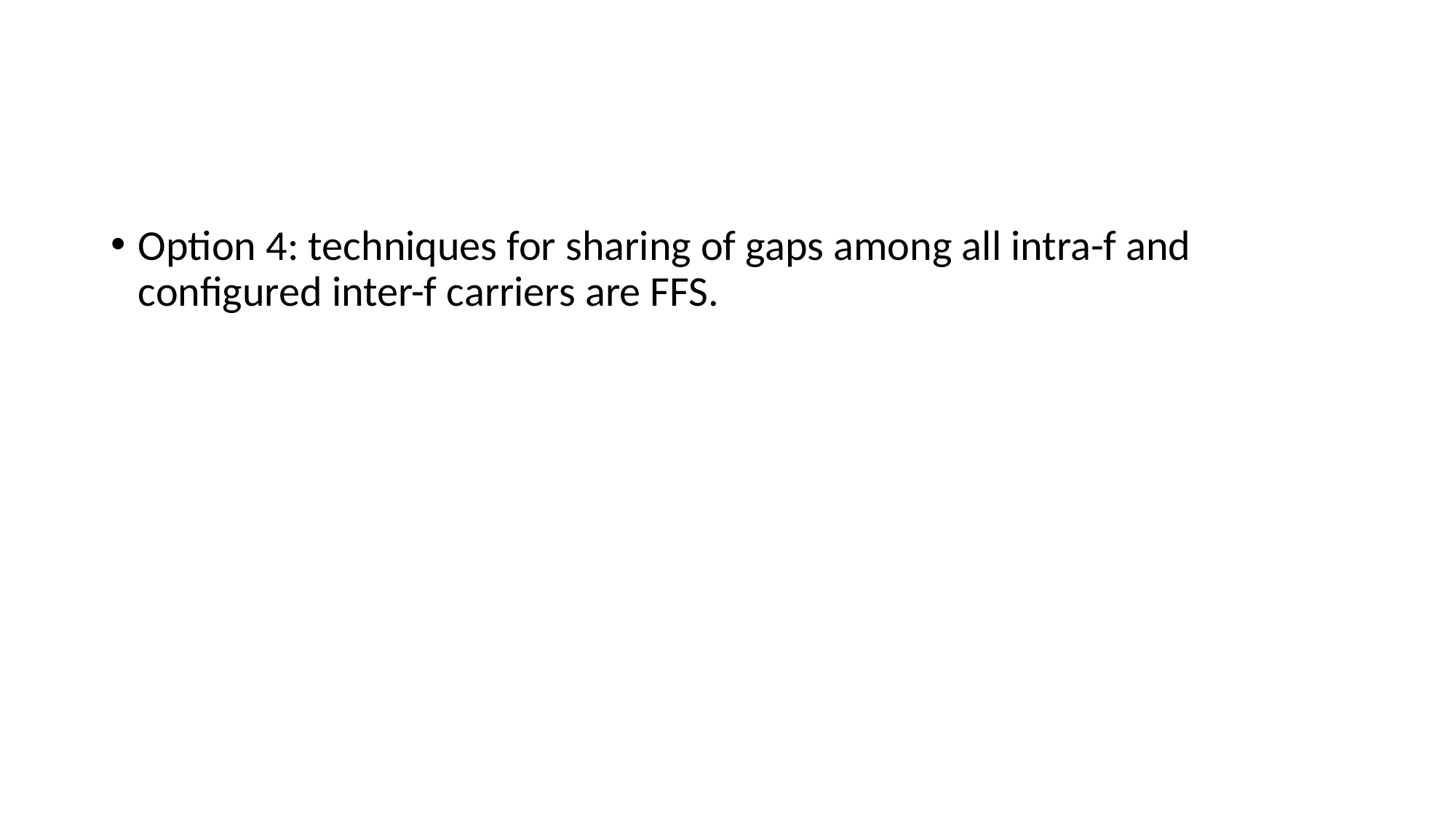

#
Option 4: techniques for sharing of gaps among all intra-f and configured inter-f carriers are FFS.